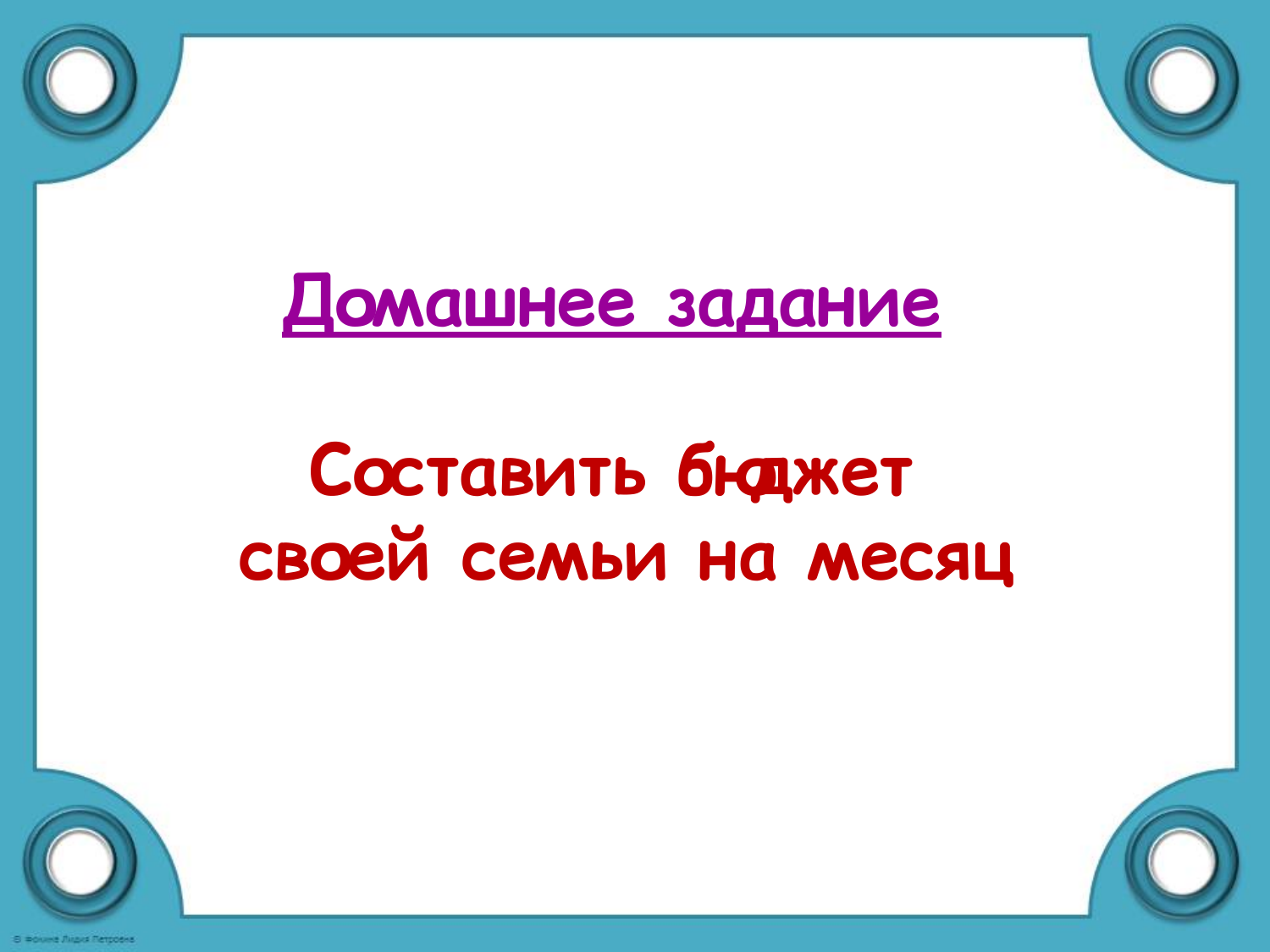

Домашнее задание

Составить бюджет
 своей семьи на месяц